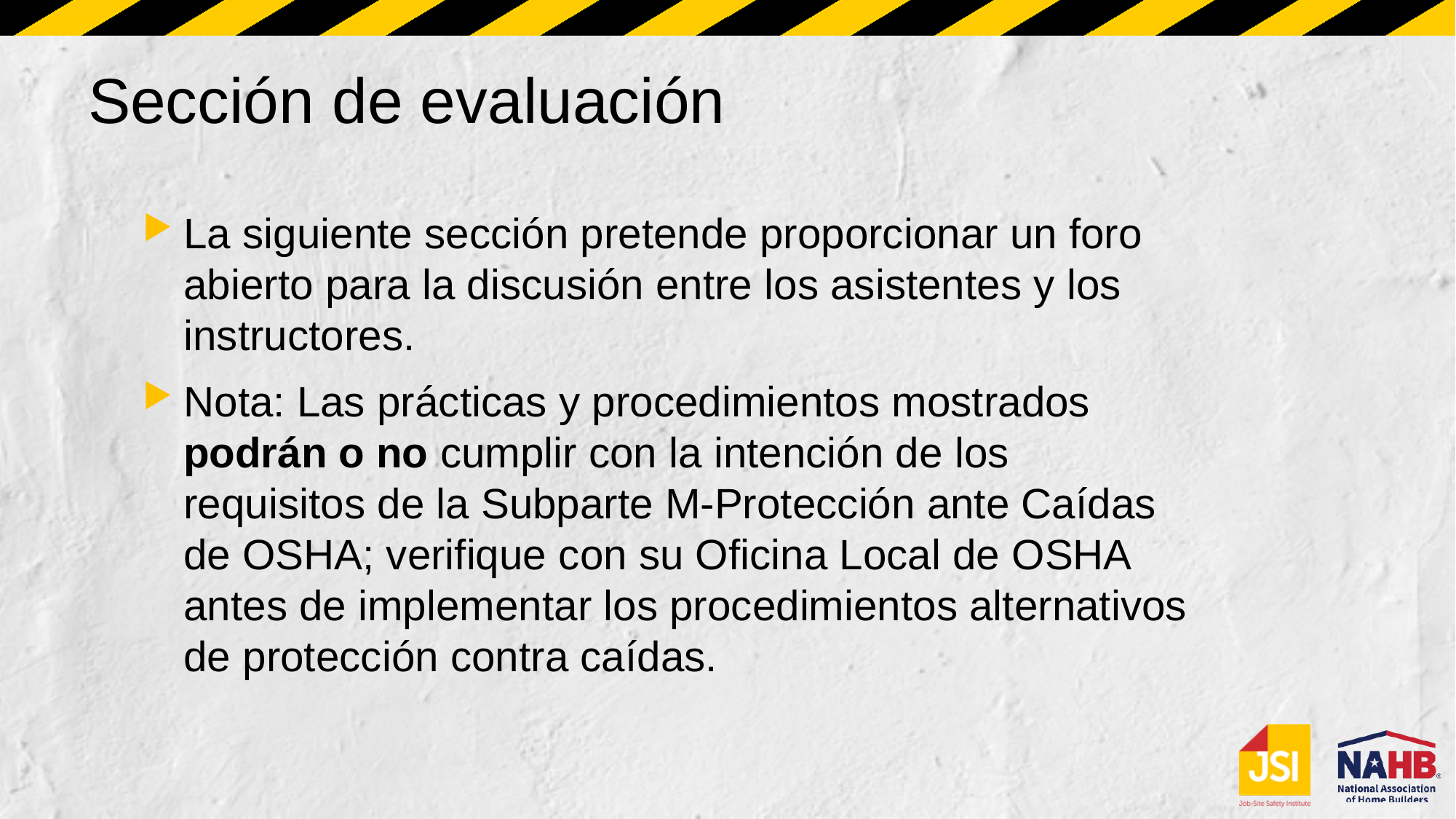

# Sección de evaluación
La siguiente sección pretende proporcionar un foro abierto para la discusión entre los asistentes y los instructores.
Nota: Las prácticas y procedimientos mostrados podrán o no cumplir con la intención de los requisitos de la Subparte M-Protección ante Caídas de OSHA; verifique con su Oficina Local de OSHA antes de implementar los procedimientos alternativos de protección contra caídas.